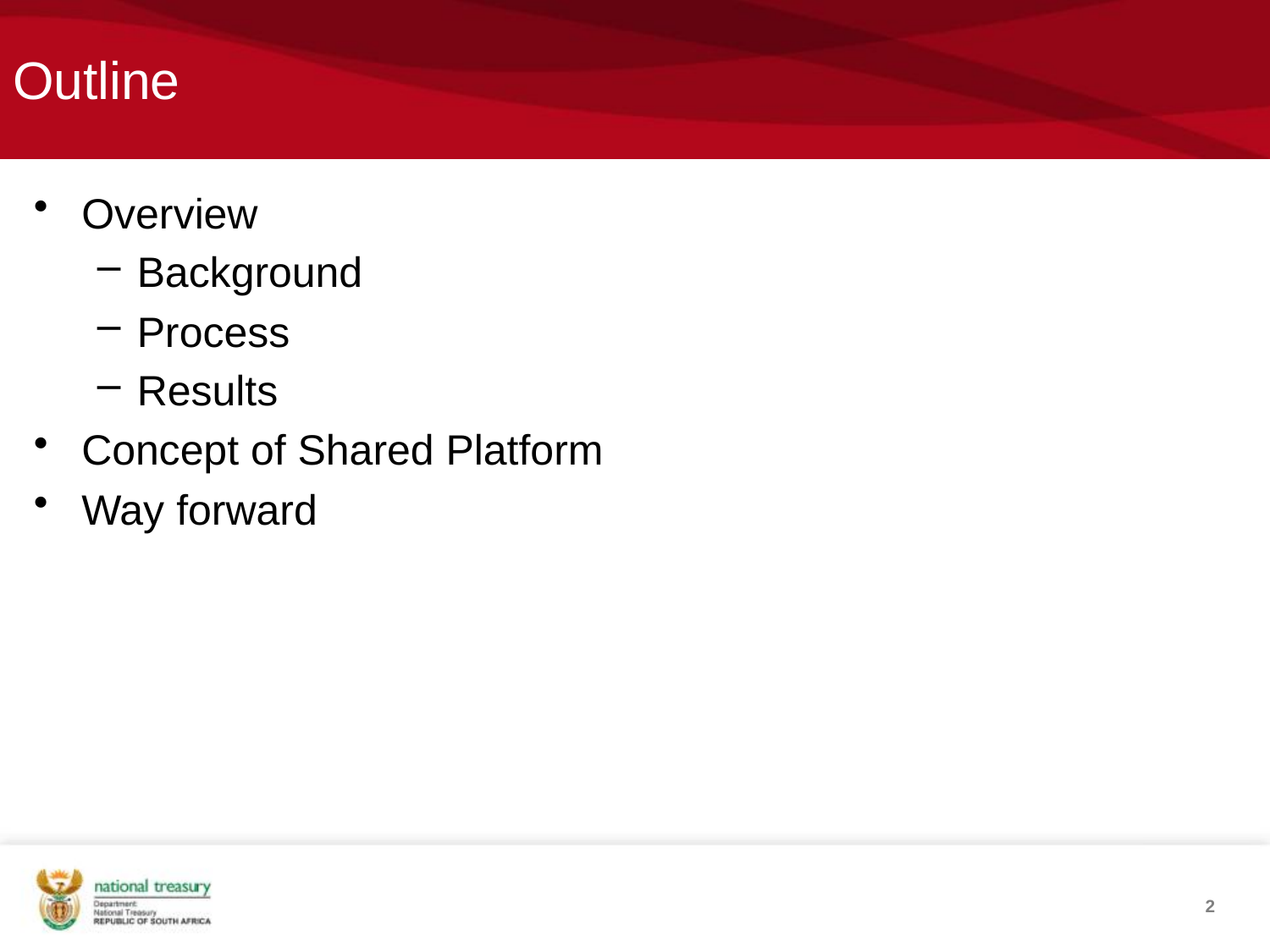

# Outline
Overview
Background
Process
Results
Concept of Shared Platform
Way forward
2